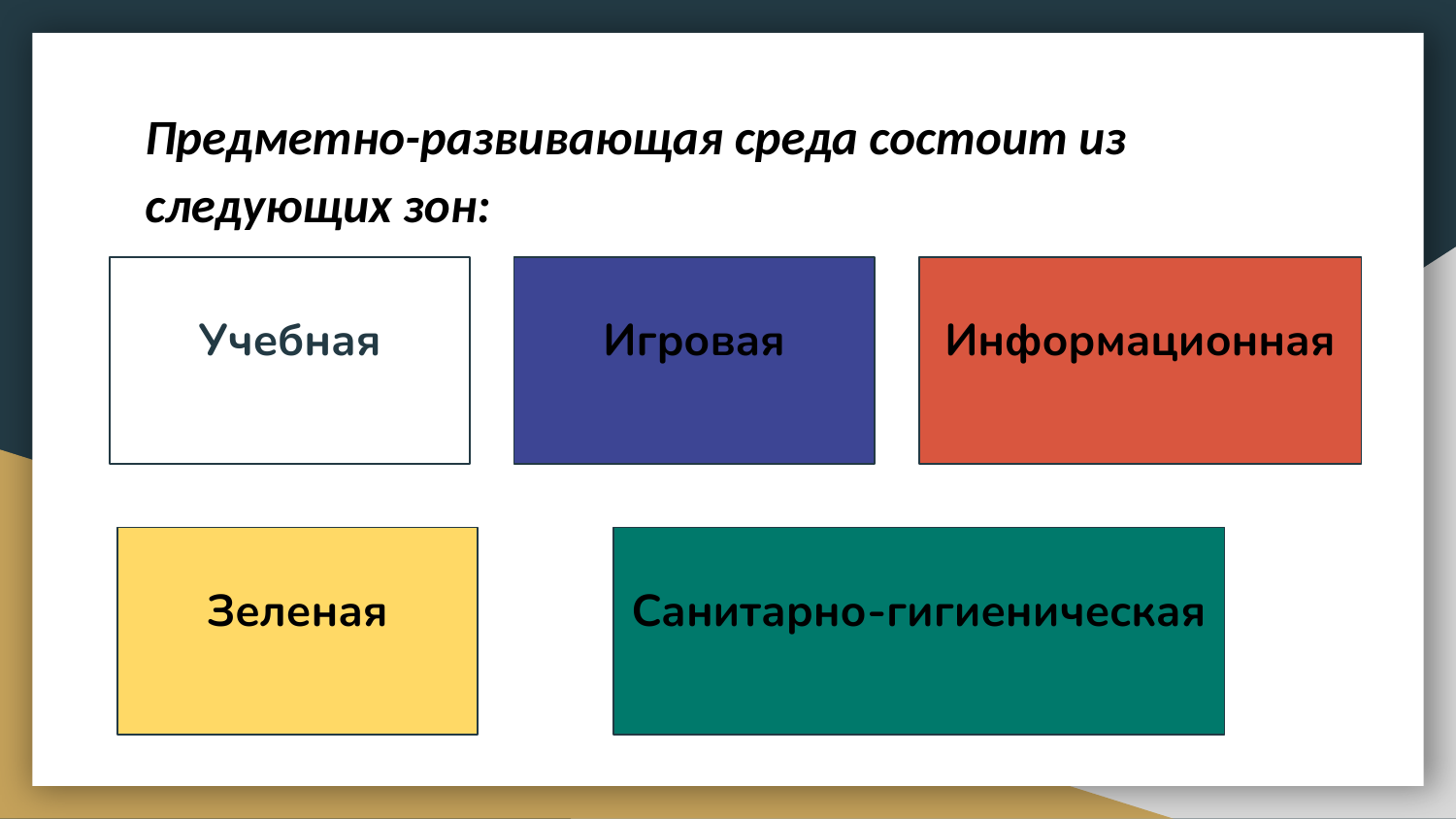

# Предметно-развивающая среда состоит из следующих зон:
Учебная

Игровая

Информационная

Зеленая

Санитарно-гигиеническая